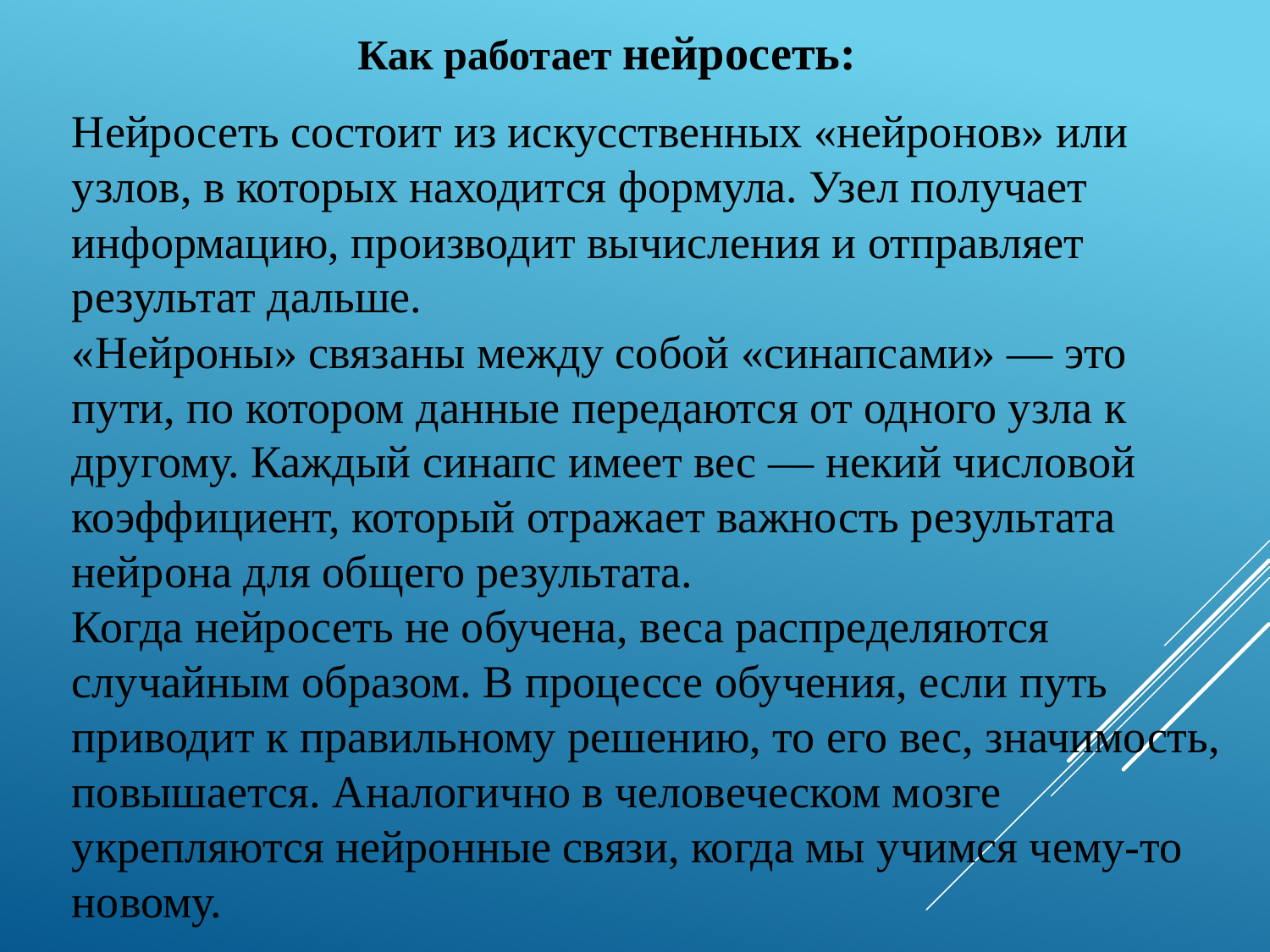

Как работает нейросеть:

Нейросеть состоит из искусственных «нейронов» или узлов, в которых находится формула. Узел получает информацию, производит вычисления и отправляет результат дальше.
«Нейроны» связаны между собой «синапсами» — это пути, по котором данные передаются от одного узла к другому. Каждый синапс имеет вес — некий числовой коэффициент, который отражает важность результата нейрона для общего результата.
Когда нейросеть не обучена, веса распределяются случайным образом. В процессе обучения, если путь приводит к правильному решению, то его вес, значимость, повышается. Аналогично в человеческом мозге укрепляются нейронные связи, когда мы учимся чему-то новому.